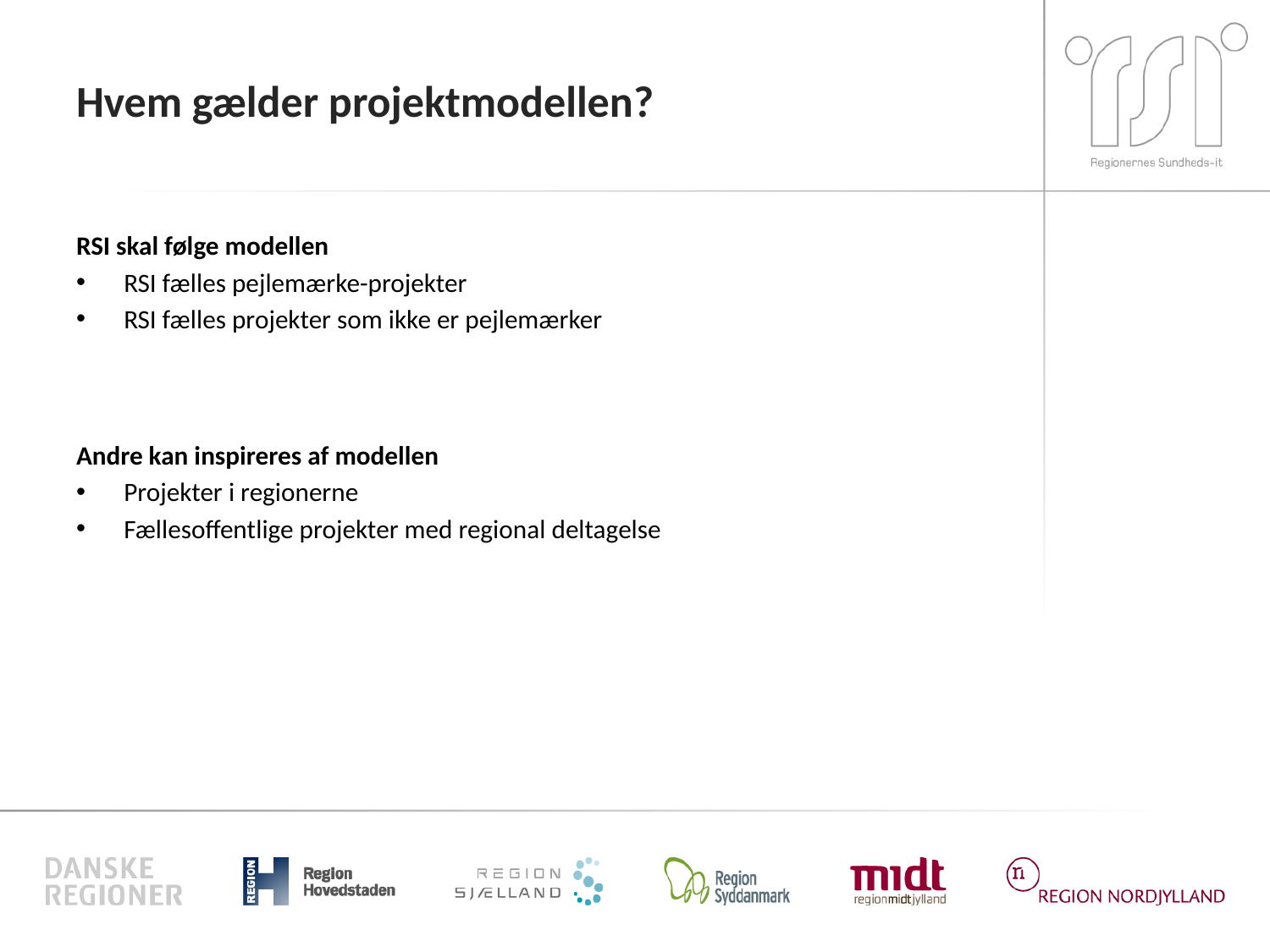

# Hvem gælder projektmodellen?
RSI skal følge modellen
RSI fælles pejlemærke-projekter
RSI fælles projekter som ikke er pejlemærker

Andre kan inspireres af modellen
Projekter i regionerne
Fællesoffentlige projekter med regional deltagelse